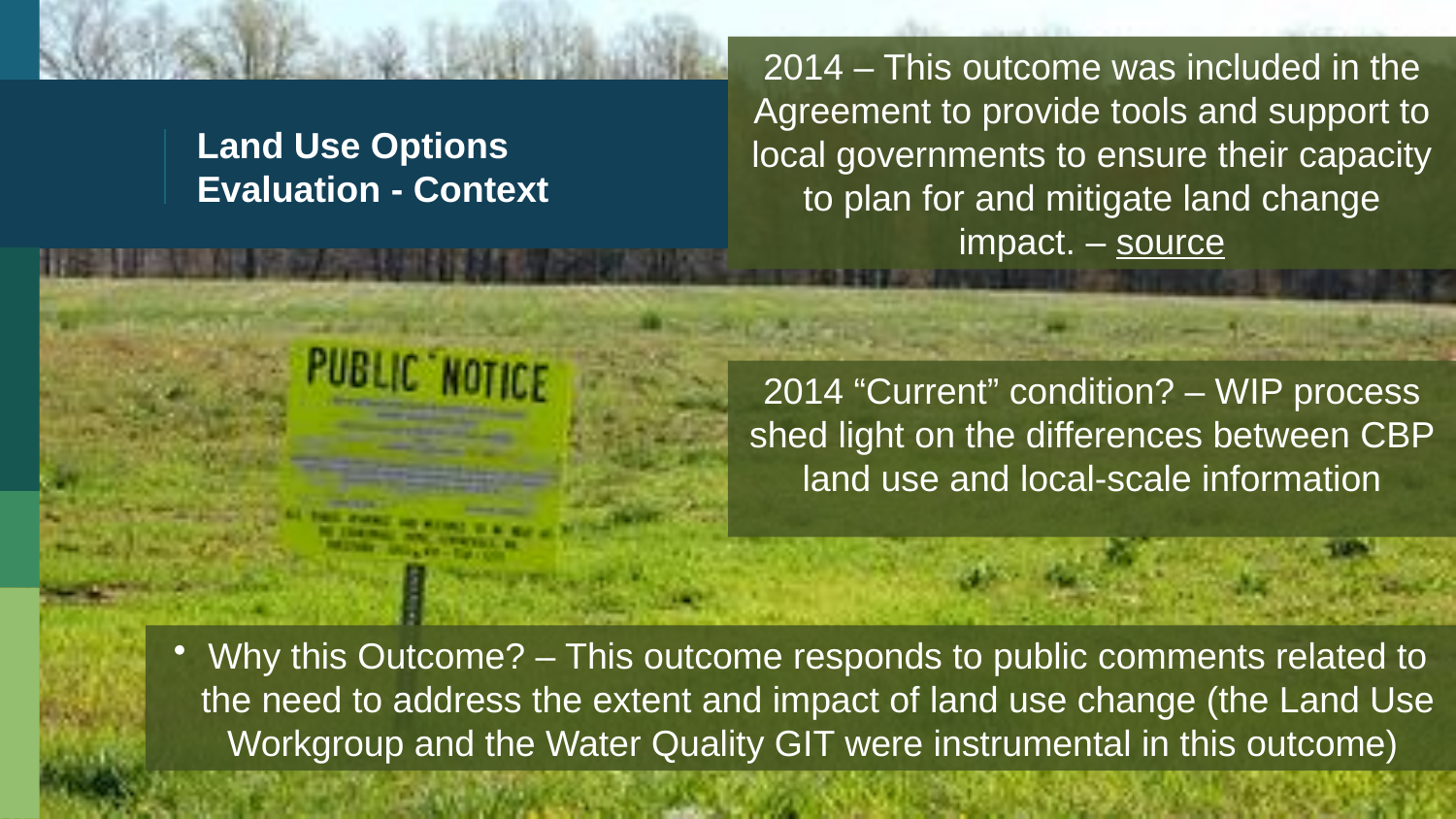

2014 – This outcome was included in the Agreement to provide tools and support to local governments to ensure their capacity to plan for and mitigate land change impact. – source
# Land Use Options Evaluation - Context
2014 “Current” condition? – WIP process shed light on the differences between CBP land use and local-scale information

Why this Outcome? – This outcome responds to public comments related to the need to address the extent and impact of land use change (the Land Use Workgroup and the Water Quality GIT were instrumental in this outcome)